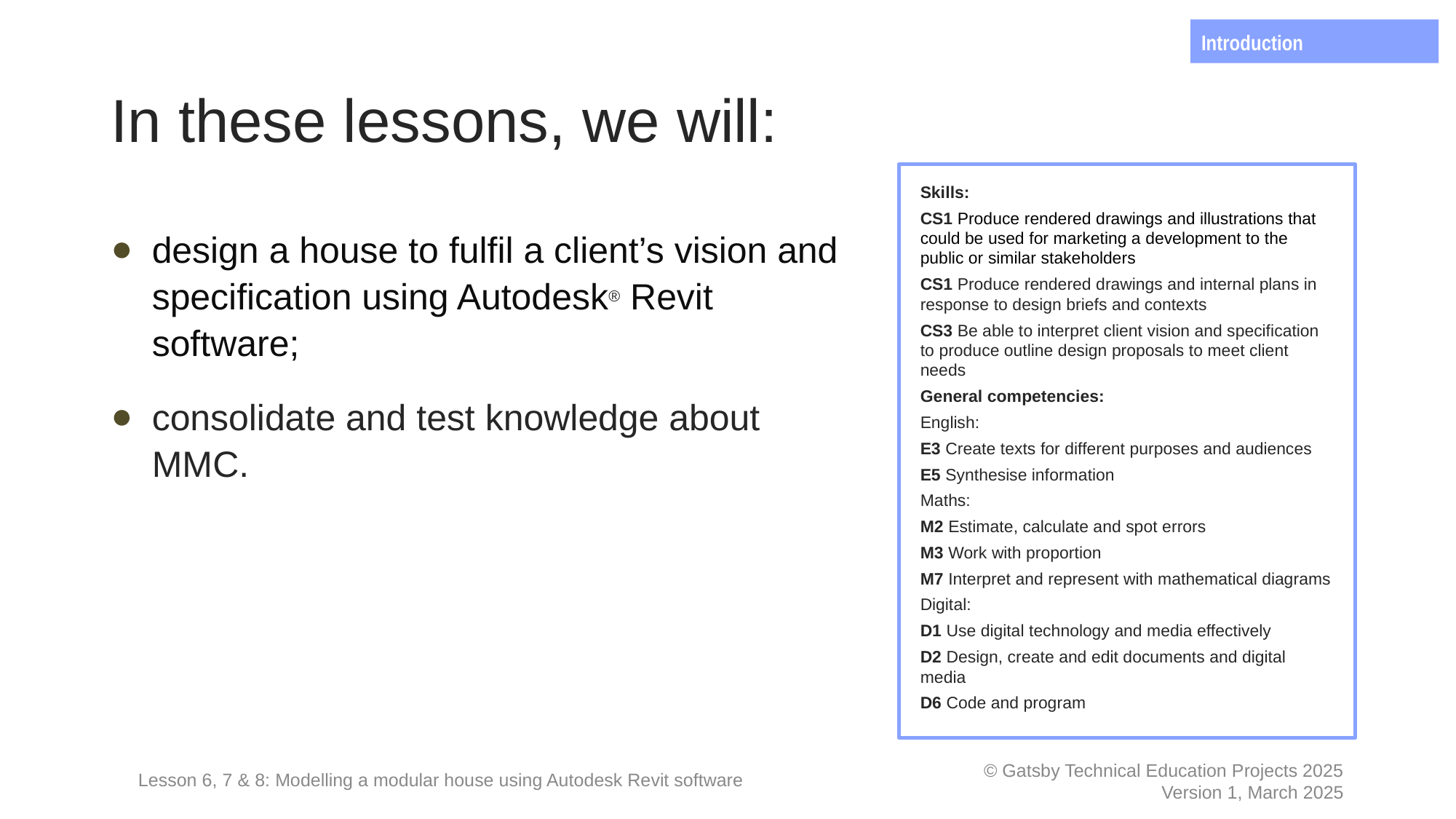

Introduction
# In these lessons, we will:
Skills:​
CS1 Produce rendered drawings and illustrations that could be used for marketing a development to the public or similar stakeholders
CS1 Produce rendered drawings and internal plans in response to design briefs and contexts
CS3 Be able to interpret client vision and specification to produce outline design proposals to meet client needs
General competencies:​
English: ​
E3 Create texts for different purposes and audiences​
E5 Synthesise information​
Maths:
M2 Estimate, calculate and spot errors
M3 Work with proportion
M7 Interpret and represent with mathematical diagrams
Digital: ​
D1 Use digital technology and media effectively​
D2 Design, create and edit documents and digital media​
D6 Code and program​
design a house to fulfil a client’s vision and specification using Autodesk® Revit software;
consolidate and test knowledge about MMC.
Lesson 6, 7 & 8: Modelling a modular house using Autodesk Revit software